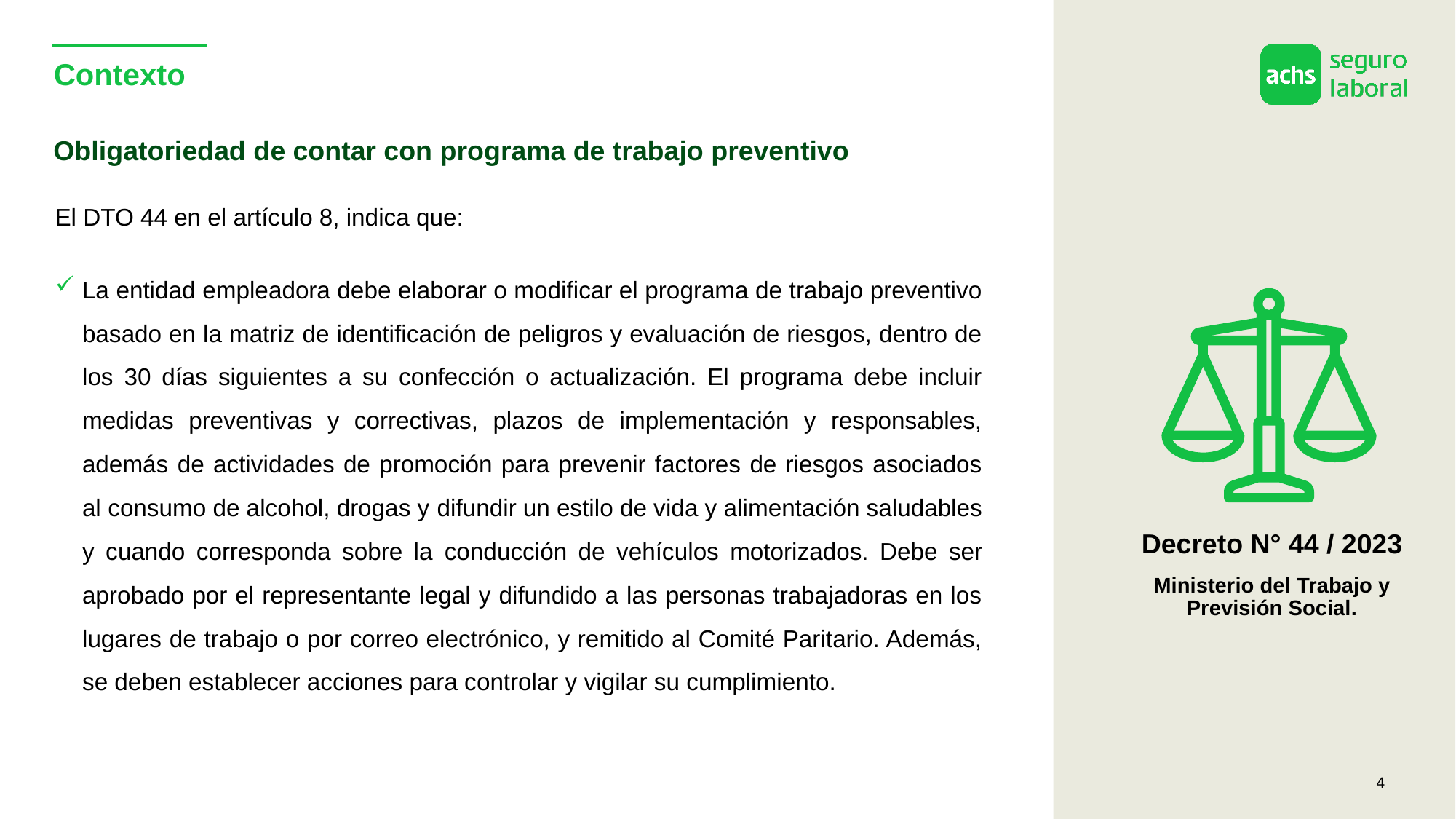

# Contexto
Obligatoriedad de contar con programa de trabajo preventivo
El DTO 44 en el artículo 8, indica que:

La entidad empleadora debe elaborar o modificar el programa de trabajo preventivo basado en la matriz de identificación de peligros y evaluación de riesgos, dentro de los 30 días siguientes a su confección o actualización. El programa debe incluir medidas preventivas y correctivas, plazos de implementación y responsables, además de actividades de promoción para prevenir factores de riesgos asociados al consumo de alcohol, drogas y difundir un estilo de vida y alimentación saludables y cuando corresponda sobre la conducción de vehículos motorizados. Debe ser aprobado por el representante legal y difundido a las personas trabajadoras en los lugares de trabajo o por correo electrónico, y remitido al Comité Paritario. Además, se deben establecer acciones para controlar y vigilar su cumplimiento.

Decreto N° 44 / 2023
Ministerio del Trabajo y Previsión Social.

4